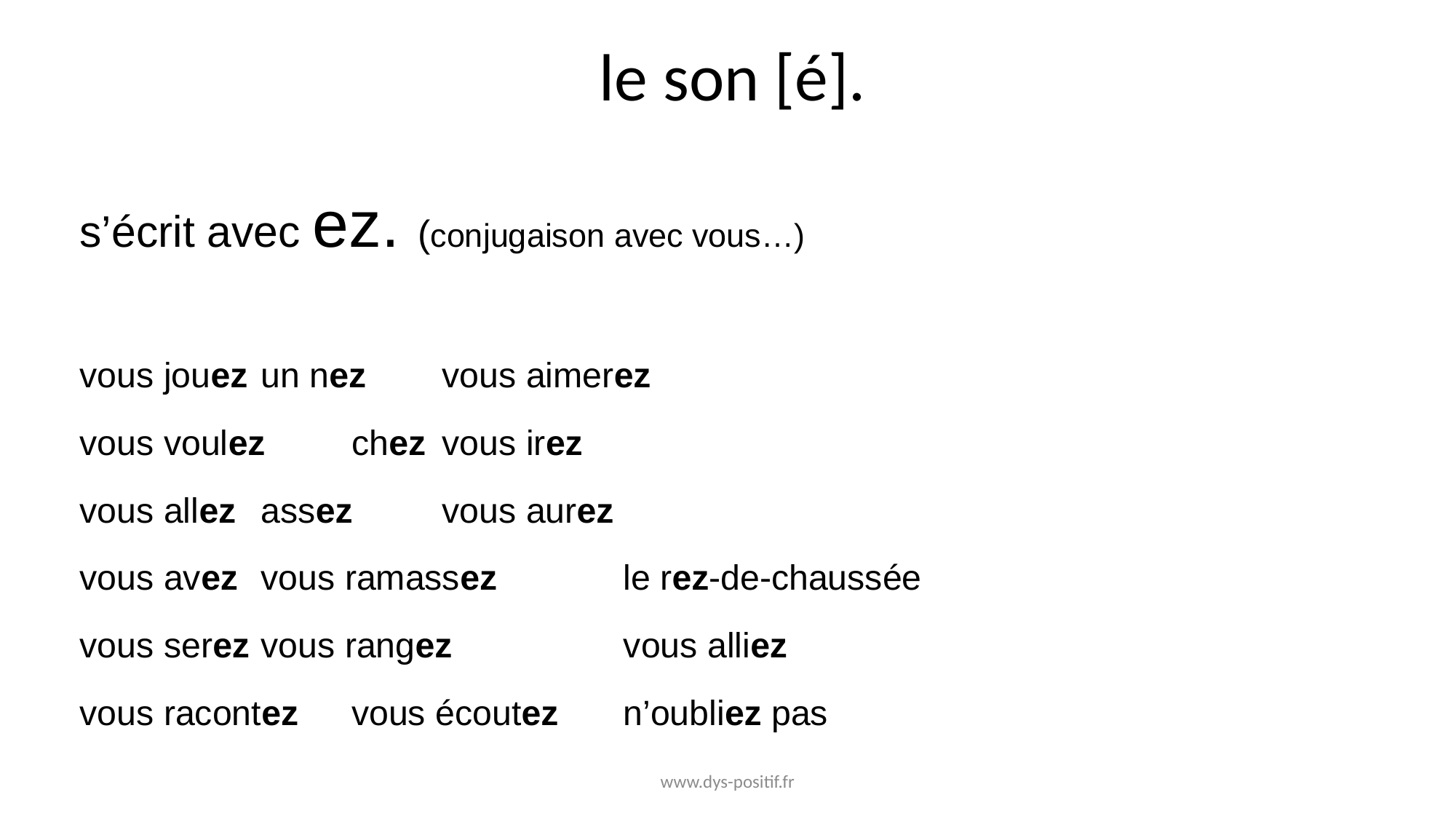

# le son [é].
s’écrit avec ez. (conjugaison avec vous…)

vous jouez			un nez			vous aimerez
vous voulez			chez				vous irez
vous allez 			assez				vous aurez
vous avez 			vous ramassez		le rez-de-chaussée
vous serez 			vous rangez			vous alliez
vous racontez		vous écoutez		n’oubliez pas
www.dys-positif.fr